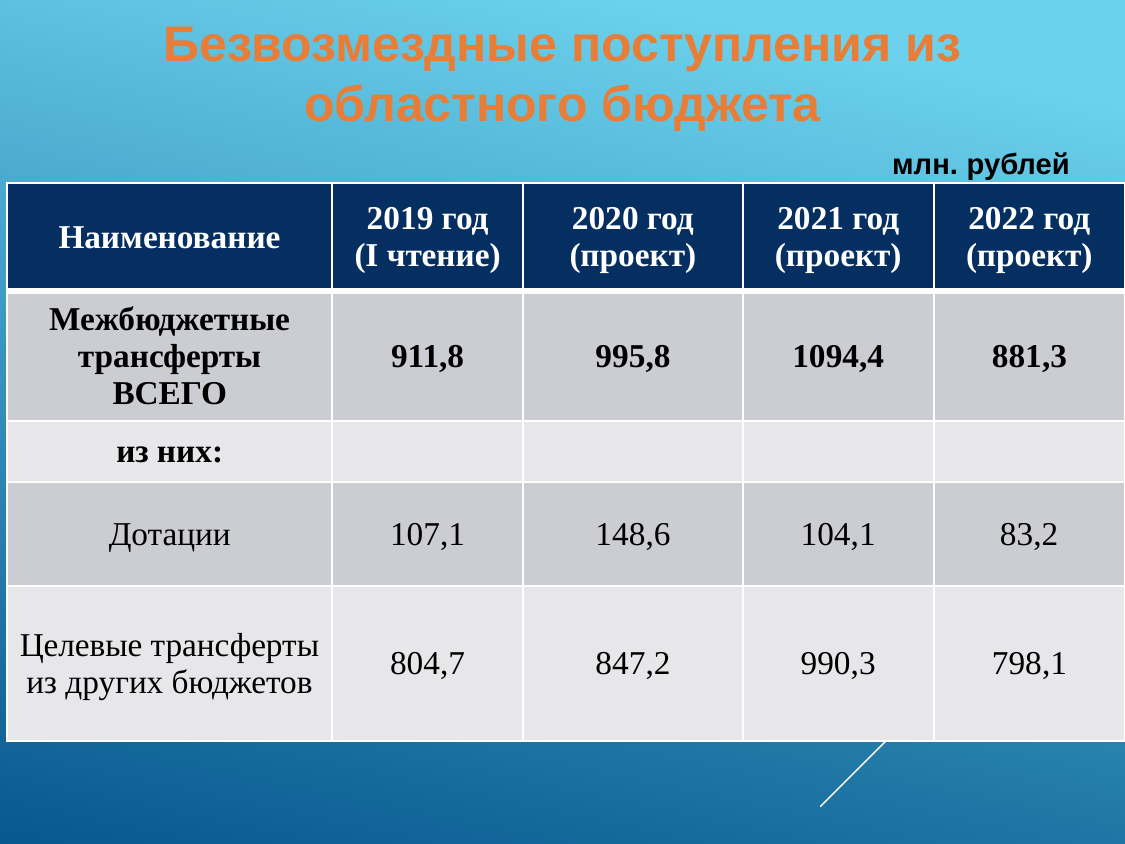

# Безвозмездные поступления из областного бюджета
млн. рублей
| Наименование | 2019 год (I чтение) | 2020 год (проект) | 2021 год (проект) | 2022 год (проект) |
| --- | --- | --- | --- | --- |
| Межбюджетные трансферты ВСЕГО | 911,8 | 995,8 | 1094,4 | 881,3 |
| из них: |  |  |  |  |
| Дотации | 107,1 | 148,6 | 104,1 | 83,2 |
| Целевые трансферты из других бюджетов | 804,7 | 847,2 | 990,3 | 798,1 |